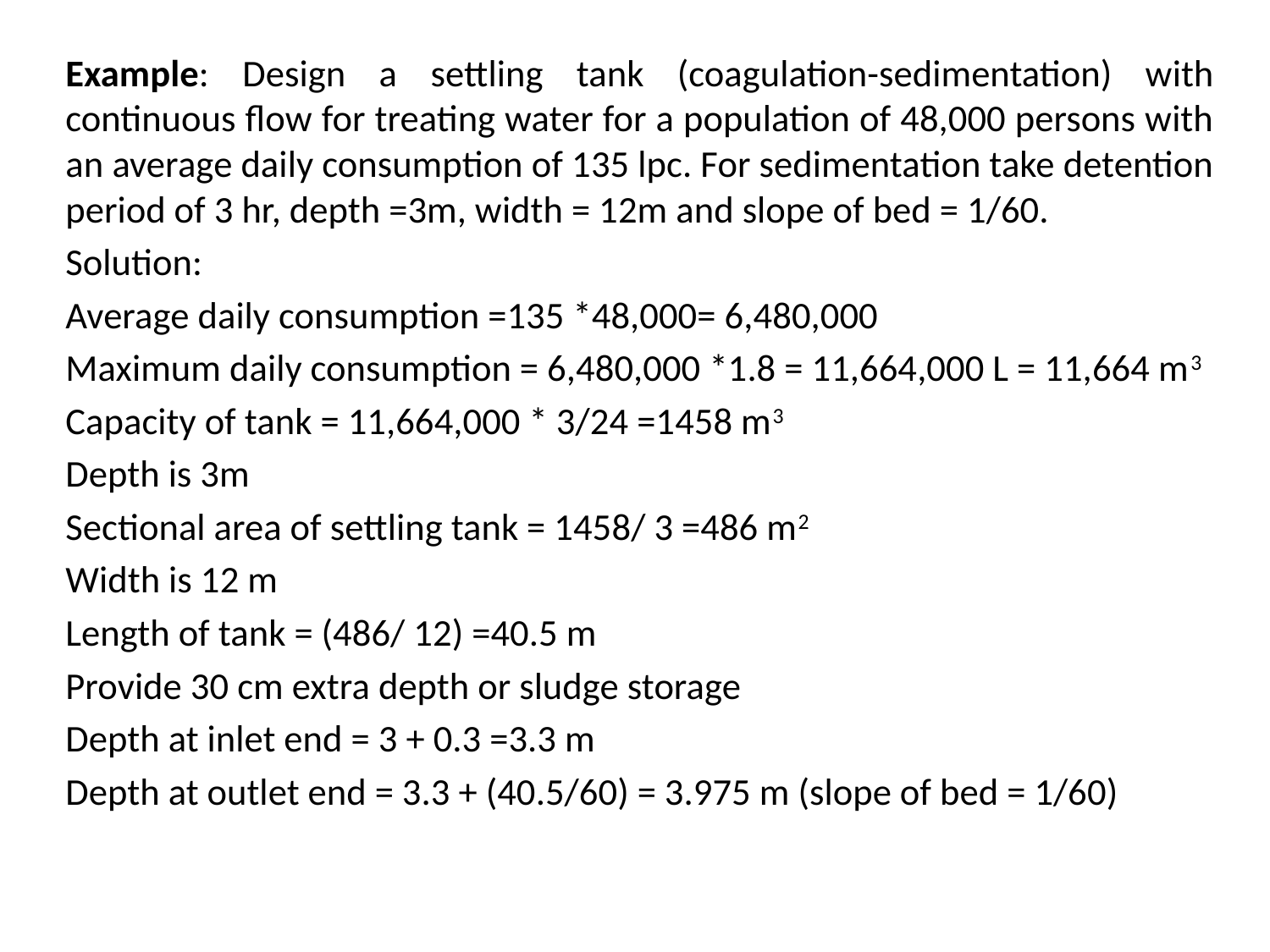

Example: Design a settling tank (coagulation-sedimentation) with continuous flow for treating water for a population of 48,000 persons with an average daily consumption of 135 lpc. For sedimentation take detention period of 3 hr, depth =3m, width = 12m and slope of bed = 1/60.
Solution:
Average daily consumption =135 *48,000= 6,480,000
Maximum daily consumption = 6,480,000 *1.8 = 11,664,000 L = 11,664 m3
Capacity of tank = 11,664,000 * 3/24 =1458 m3
Depth is 3m
Sectional area of settling tank = 1458/ 3 =486 m2
Width is 12 m
Length of tank = (486/ 12) =40.5 m
Provide 30 cm extra depth or sludge storage
Depth at inlet end = 3 + 0.3 =3.3 m
Depth at outlet end = 3.3 + (40.5/60) = 3.975 m (slope of bed = 1/60)